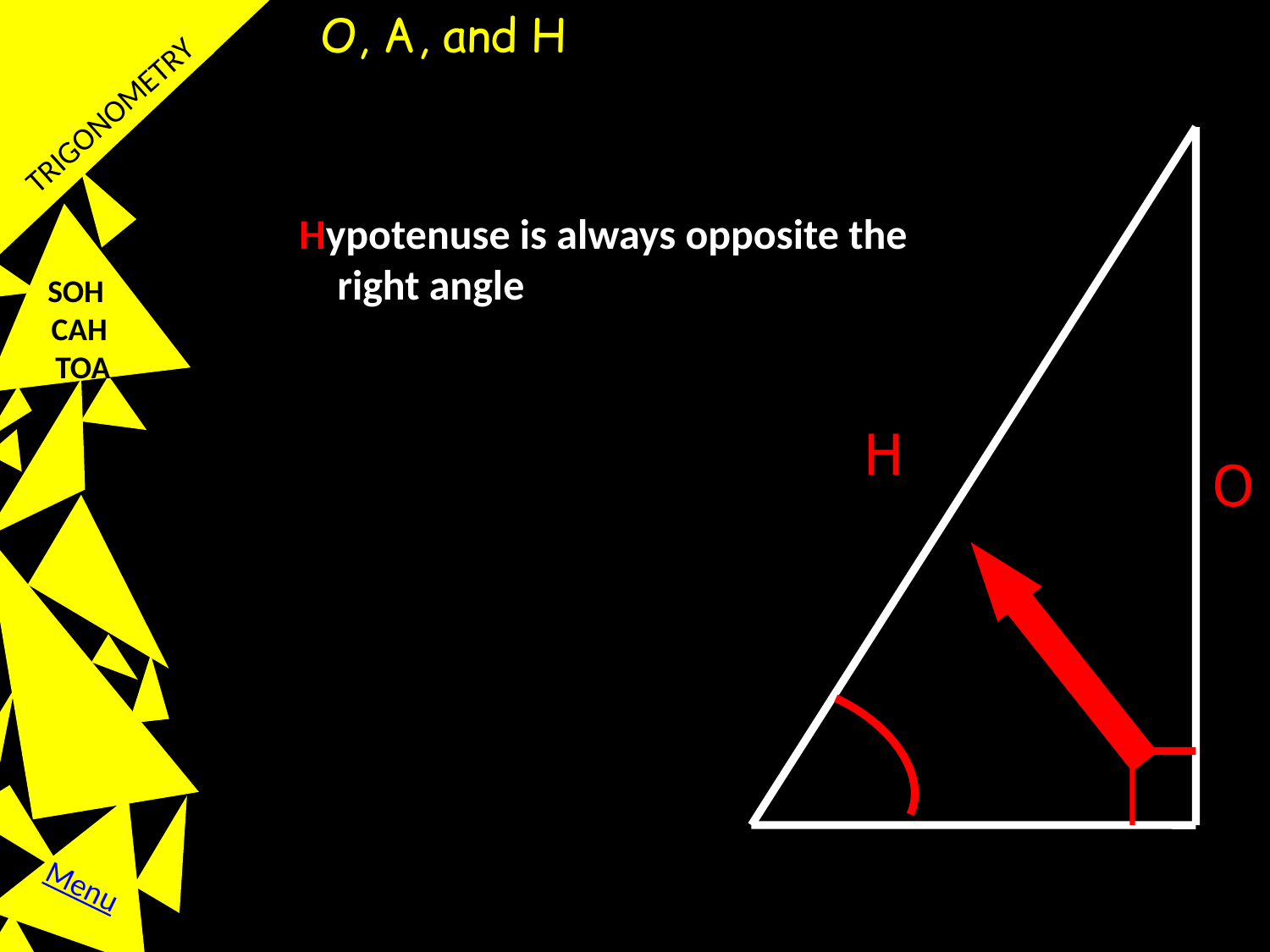

O, A, and H

TRIGONOMETRY
Hypotenuse is always opposite the
    right angle

SOH
CAH
 TOA
H
O

Menu